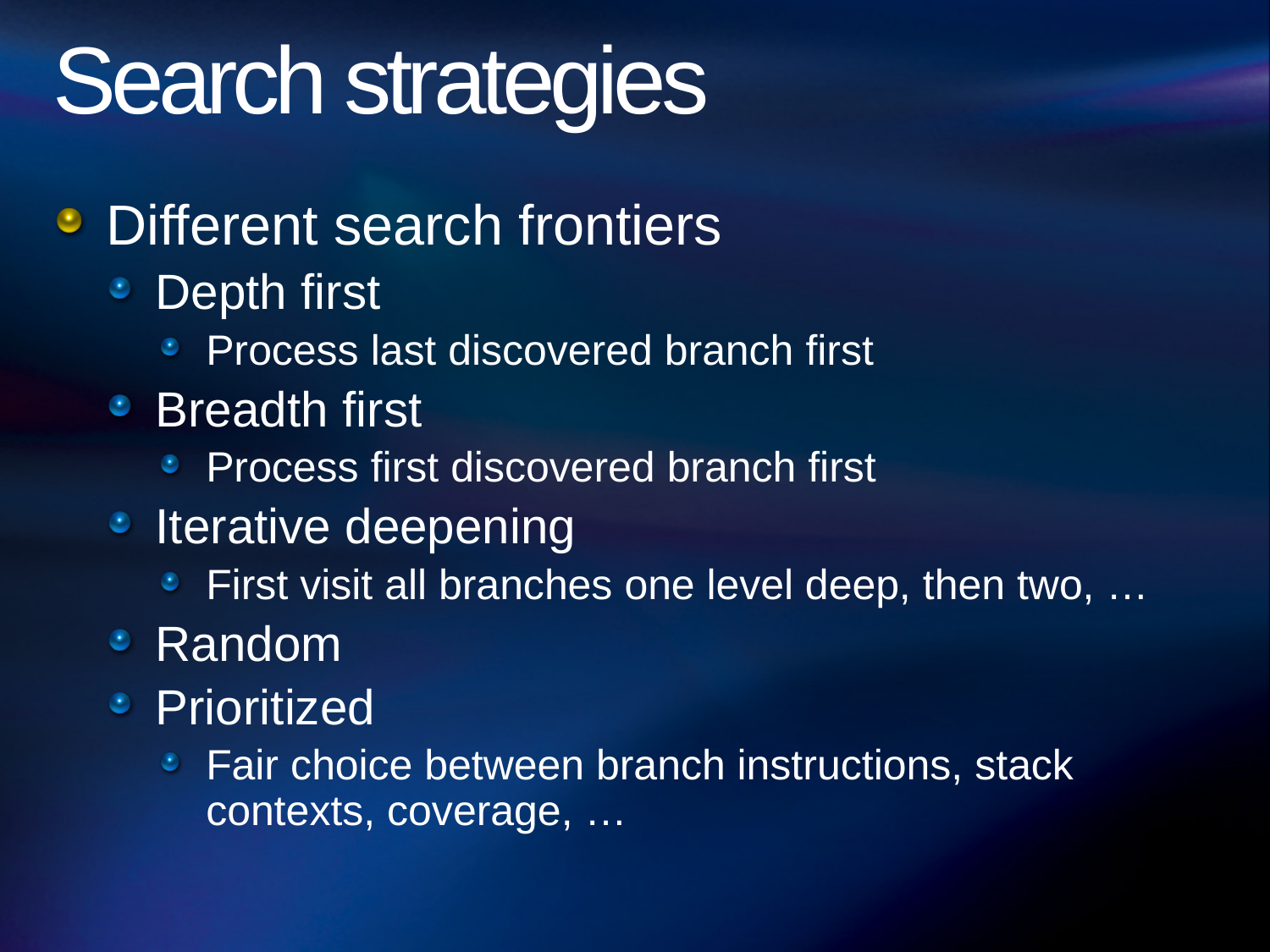

# Search strategies
Different search frontiers
Depth first
Process last discovered branch first
Breadth first
Process first discovered branch first
Iterative deepening
First visit all branches one level deep, then two, …
Random
Prioritized
Fair choice between branch instructions, stack contexts, coverage, …